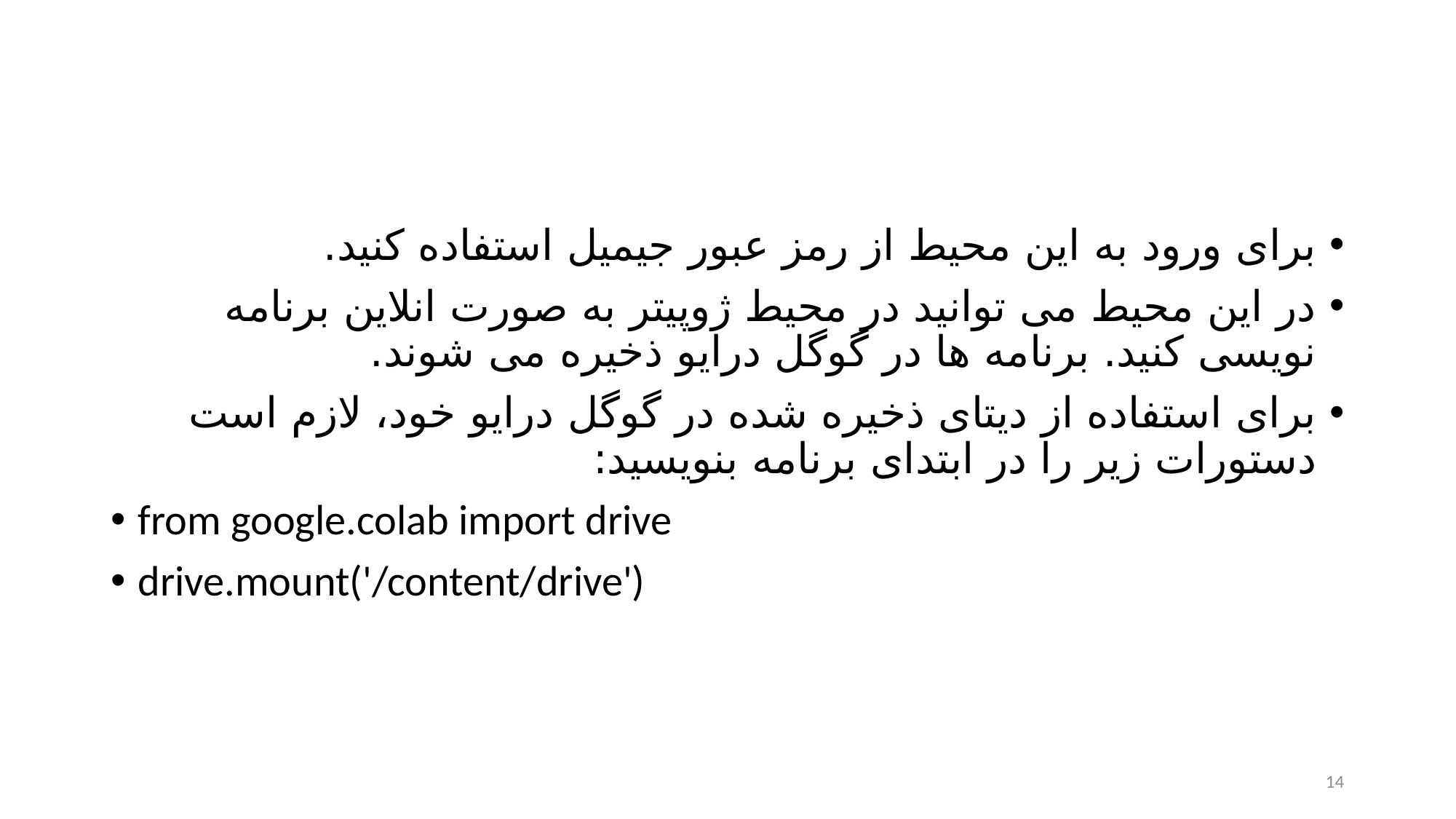

#
برای ورود به اين محيط از رمز عبور جیمیل استفاده کنید.
در اين محيط می توانيد در محيط ژوپيتر به صورت انلاين برنامه نویسی کنید. برنامه ها در گوگل درايو ذخيره می شوند.
برای استفاده از دیتای ذخيره شده در گوگل درايو خود، لازم است دستورات زیر را در ابتدای برنامه بنویسید:
from google.colab import drive
drive.mount('/content/drive')

14